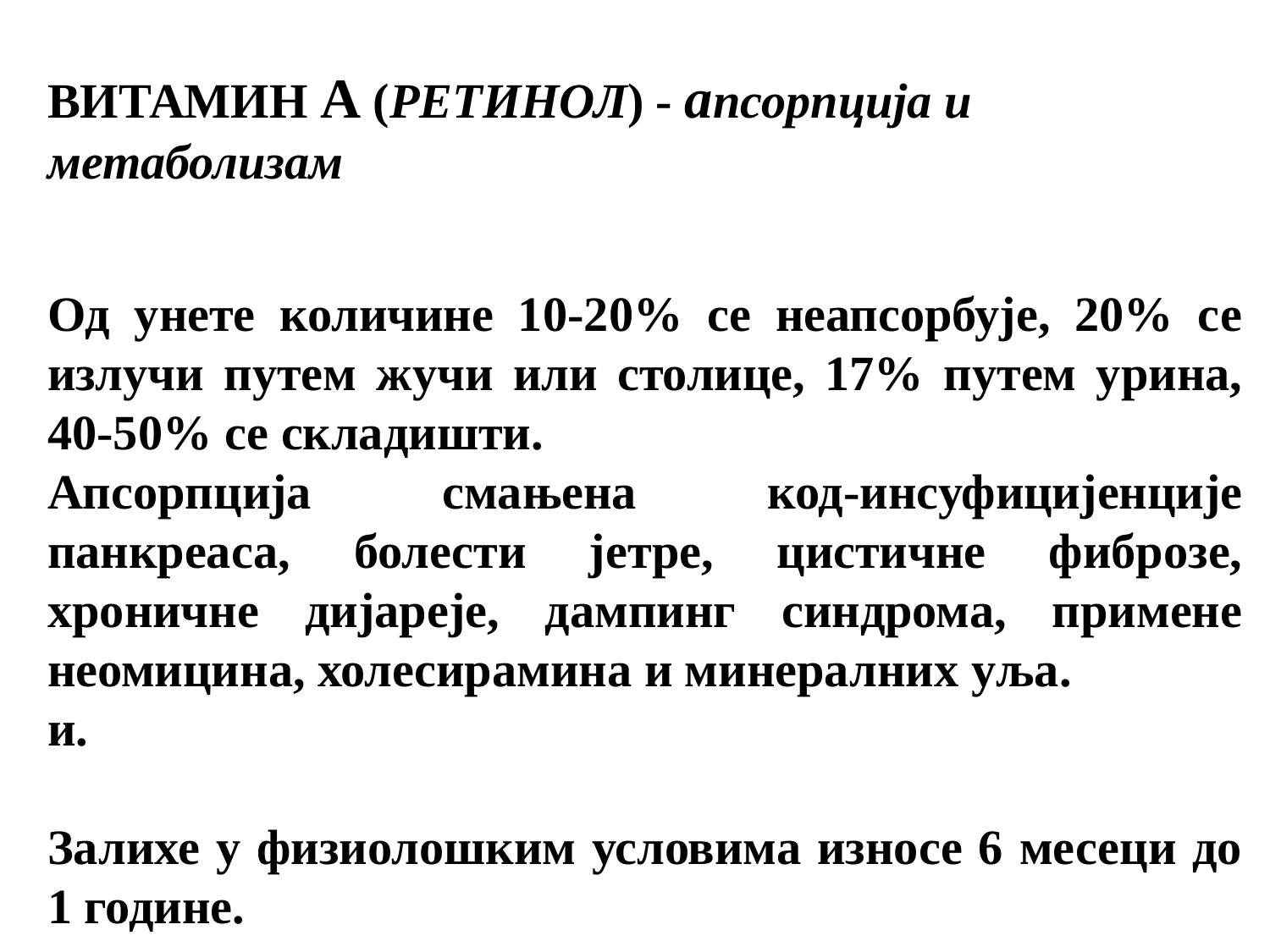

ВИТАМИН А (РЕТИНОЛ) - апсорпција и метаболизам

Од унете количине 10-20% се неапсорбује, 20% се излучи путем жучи или столице, 17% путем урина, 40-50% се складишти.
Апсорпција смањена код-инсуфицијенције панкреаса, болести јетре, цистичне фиброзе, хроничне дијареје, дампинг синдрома, примене неомицина, холесирамина и минералних уља.
и.

Залихе у физиолошким условима износе 6 месеци до 1 године.